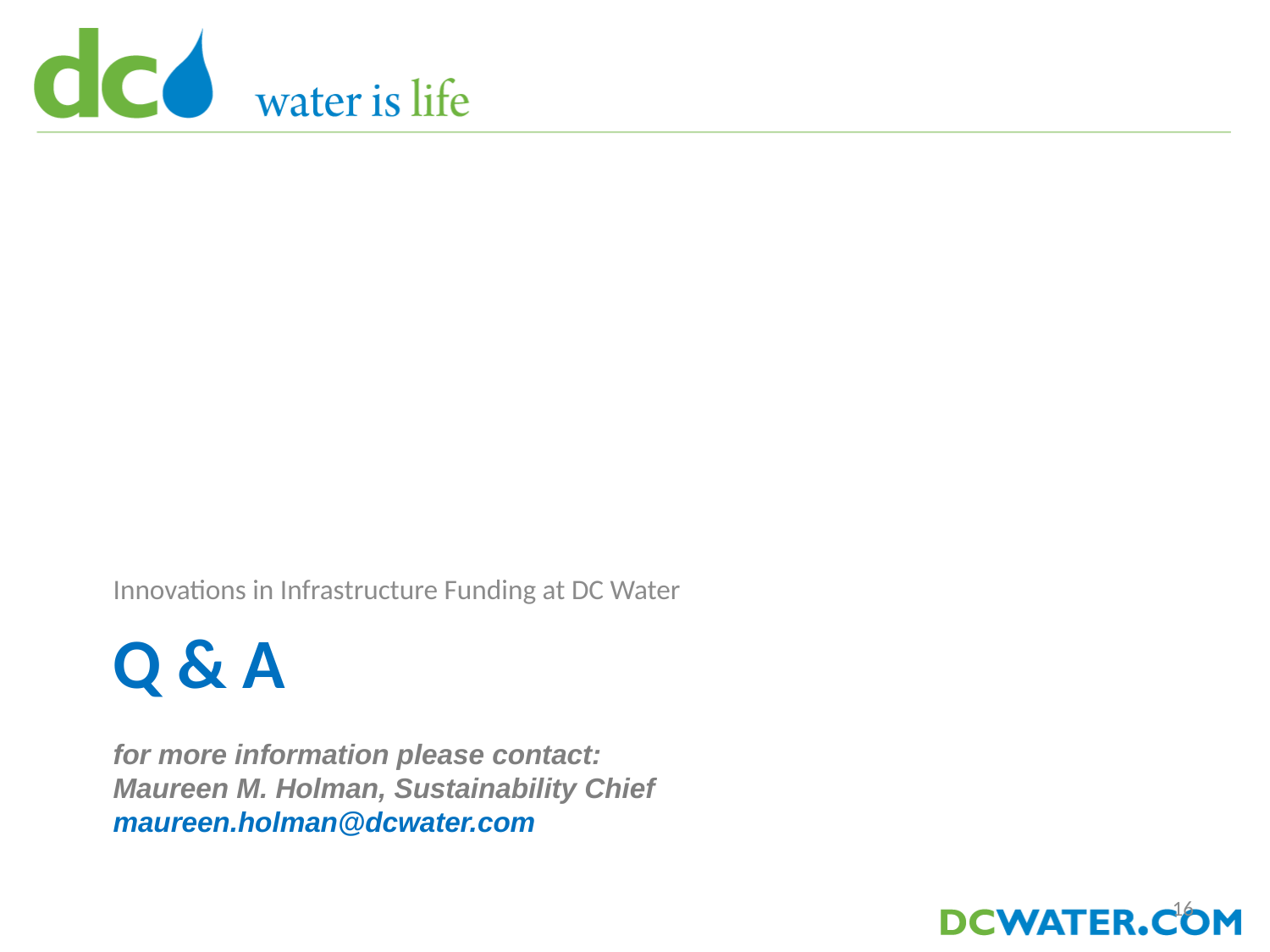

Innovations in Infrastructure Funding at DC Water
# Q & A for more information please contact: Maureen M. Holman, Sustainability Chief maureen.holman@dcwater.com
16